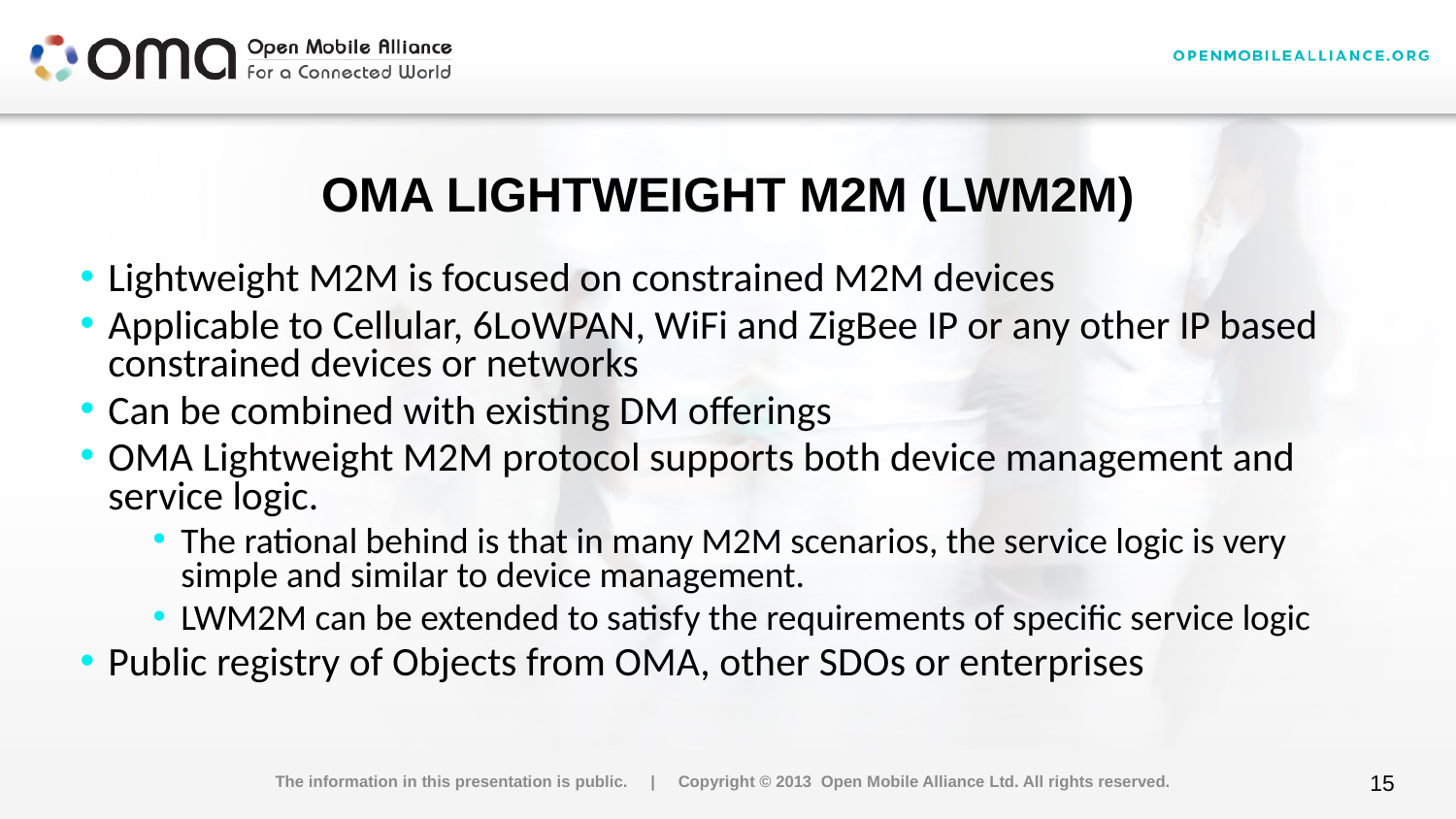

# OMA Lightweight M2M (LWM2M)
Lightweight M2M is focused on constrained M2M devices
Applicable to Cellular, 6LoWPAN, WiFi and ZigBee IP or any other IP based constrained devices or networks
Can be combined with existing DM offerings
OMA Lightweight M2M protocol supports both device management and service logic.
The rational behind is that in many M2M scenarios, the service logic is very simple and similar to device management.
LWM2M can be extended to satisfy the requirements of specific service logic
Public registry of Objects from OMA, other SDOs or enterprises
The information in this presentation is public.     |     Copyright © 2013  Open Mobile Alliance Ltd. All rights reserved.